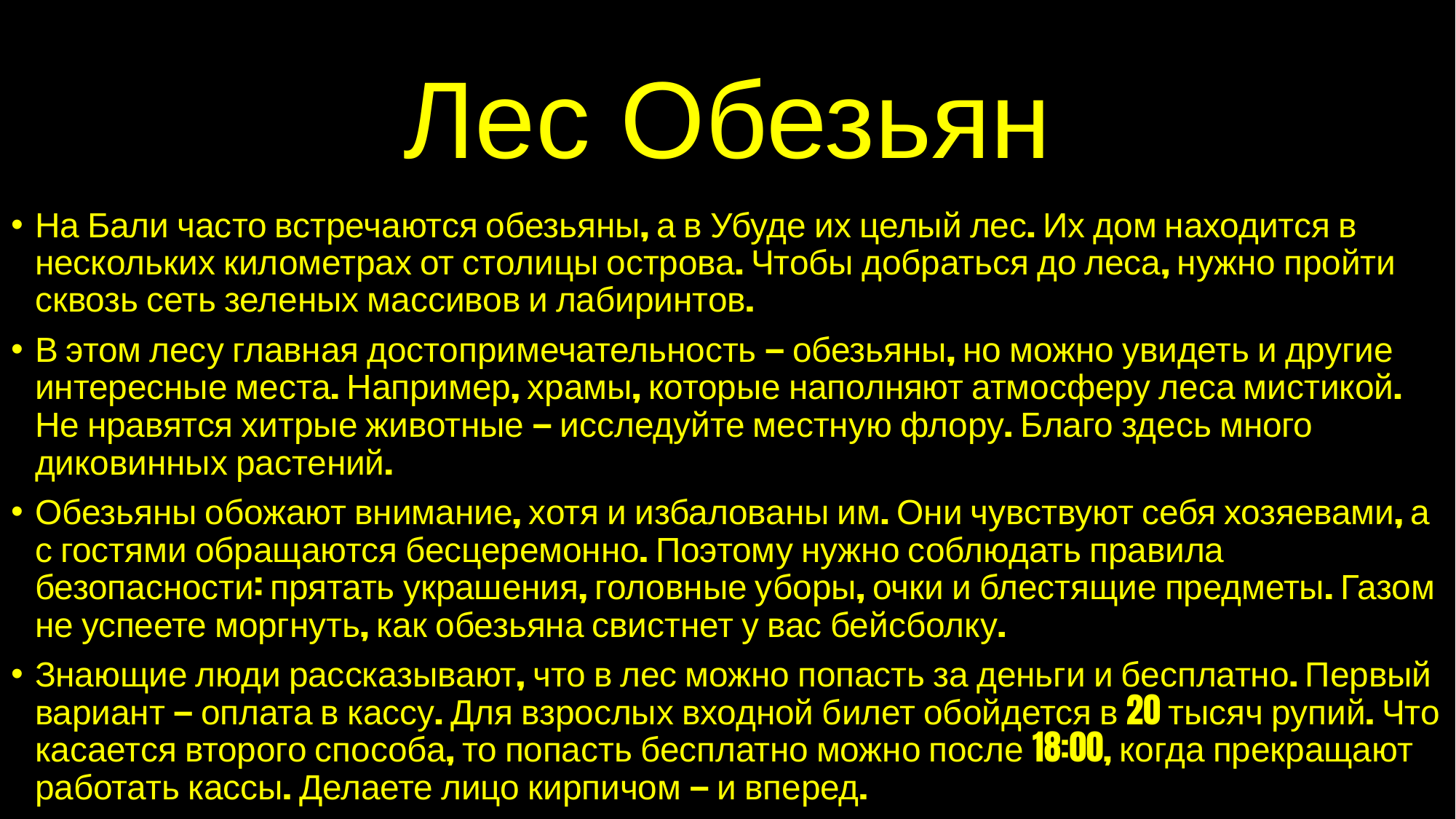

# Лес Обезьян
На Бали часто встречаются обезьяны, а в Убуде их целый лес. Их дом находится в нескольких километрах от столицы острова. Чтобы добраться до леса, нужно пройти сквозь сеть зеленых массивов и лабиринтов.
В этом лесу главная достопримечательность — обезьяны, но можно увидеть и другие интересные места. Например, храмы, которые наполняют атмосферу леса мистикой. Не нравятся хитрые животные — исследуйте местную флору. Благо здесь много диковинных растений.
Обезьяны обожают внимание, хотя и избалованы им. Они чувствуют себя хозяевами, а с гостями обращаются бесцеремонно. Поэтому нужно соблюдать правила безопасности: прятать украшения, головные уборы, очки и блестящие предметы. Газом не успеете моргнуть, как обезьяна свистнет у вас бейсболку.
Знающие люди рассказывают, что в лес можно попасть за деньги и бесплатно. Первый вариант — оплата в кассу. Для взрослых входной билет обойдется в 20 тысяч рупий. Что касается второго способа, то попасть бесплатно можно после 18:00, когда прекращают работать кассы. Делаете лицо кирпичом — и вперед.